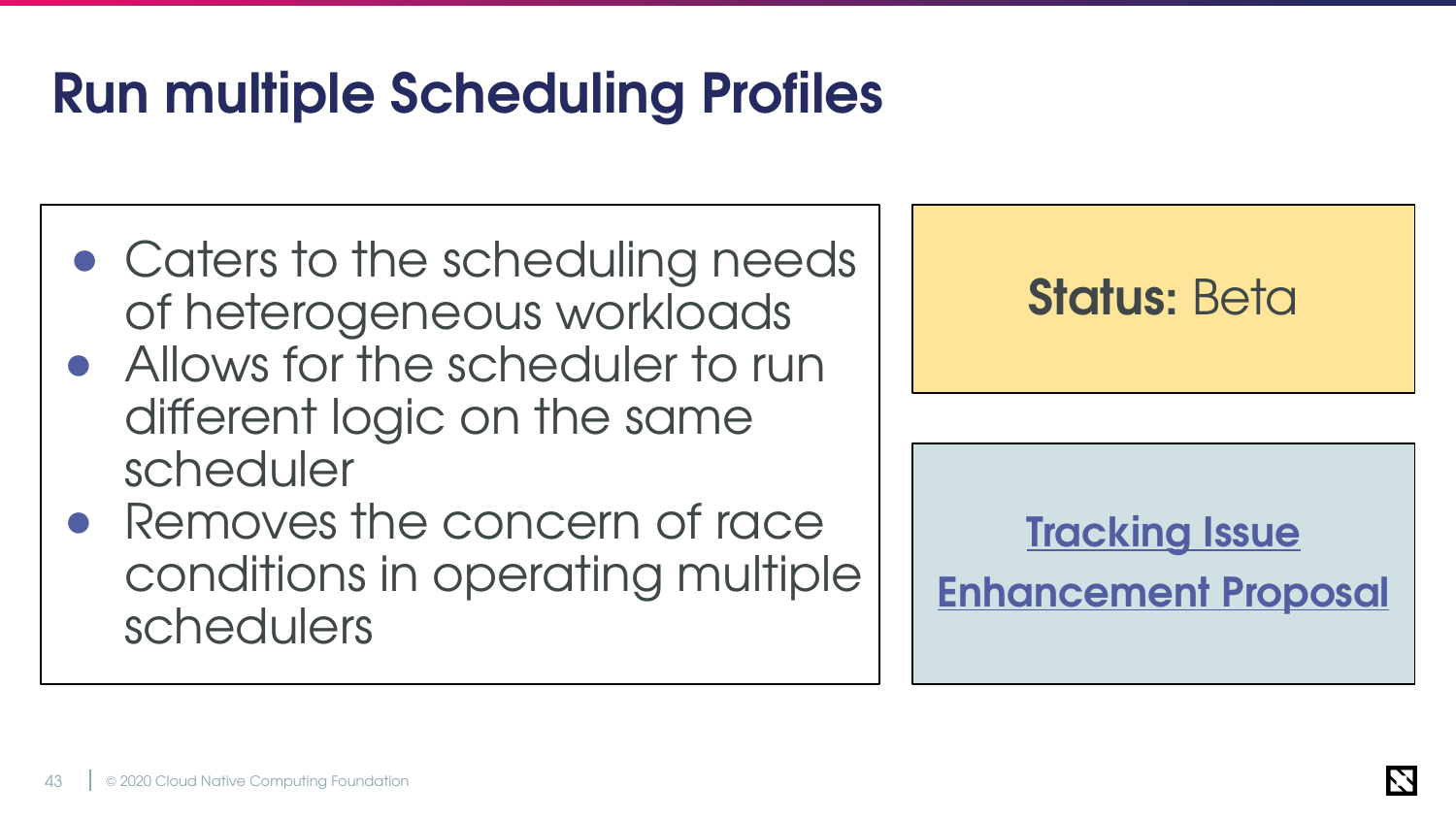

# Run multiple Scheduling Profiles
Caters to the scheduling needs of heterogeneous workloads
Allows for the scheduler to run different logic on the same scheduler
Removes the concern of race conditions in operating multiple schedulers
Status: Beta
Tracking Issue
Enhancement Proposal